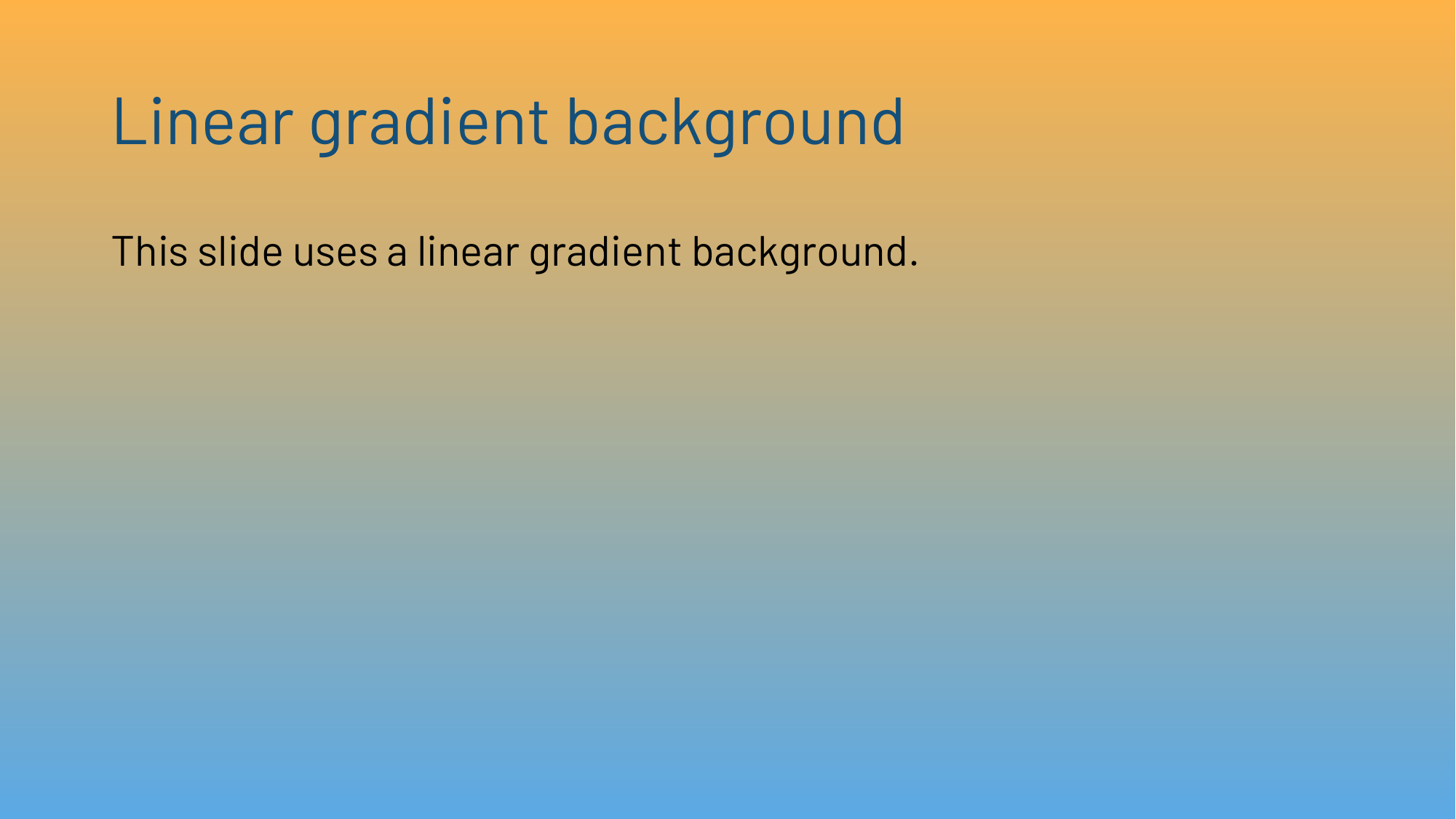

# Linear gradient background
This slide uses a linear gradient background.